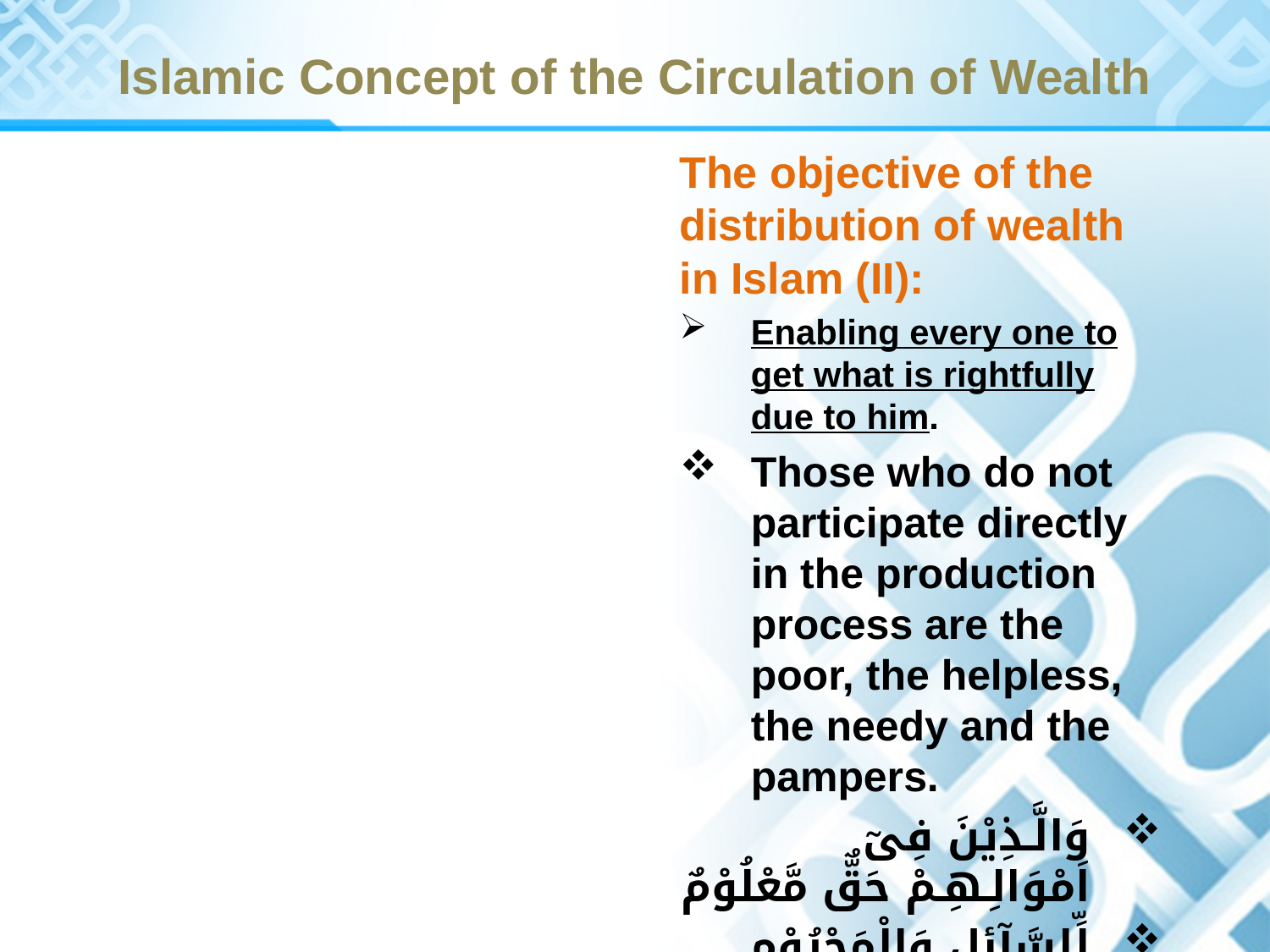

# Islamic Concept of the Circulation of Wealth
The objective of the distribution of wealth in Islam (II):
Enabling every one to get what is rightfully due to him.
Those who do not participate directly in the production process are the poor, the helpless, the needy and the pampers.
وَالَّـذِيْنَ فِىٓ اَمْوَالِـهِـمْ حَقٌّ مَّعْلُوْمٌ
لِّلسَّآئِلِ وَالْمَحْرُوْمِ
{70: 24-25}